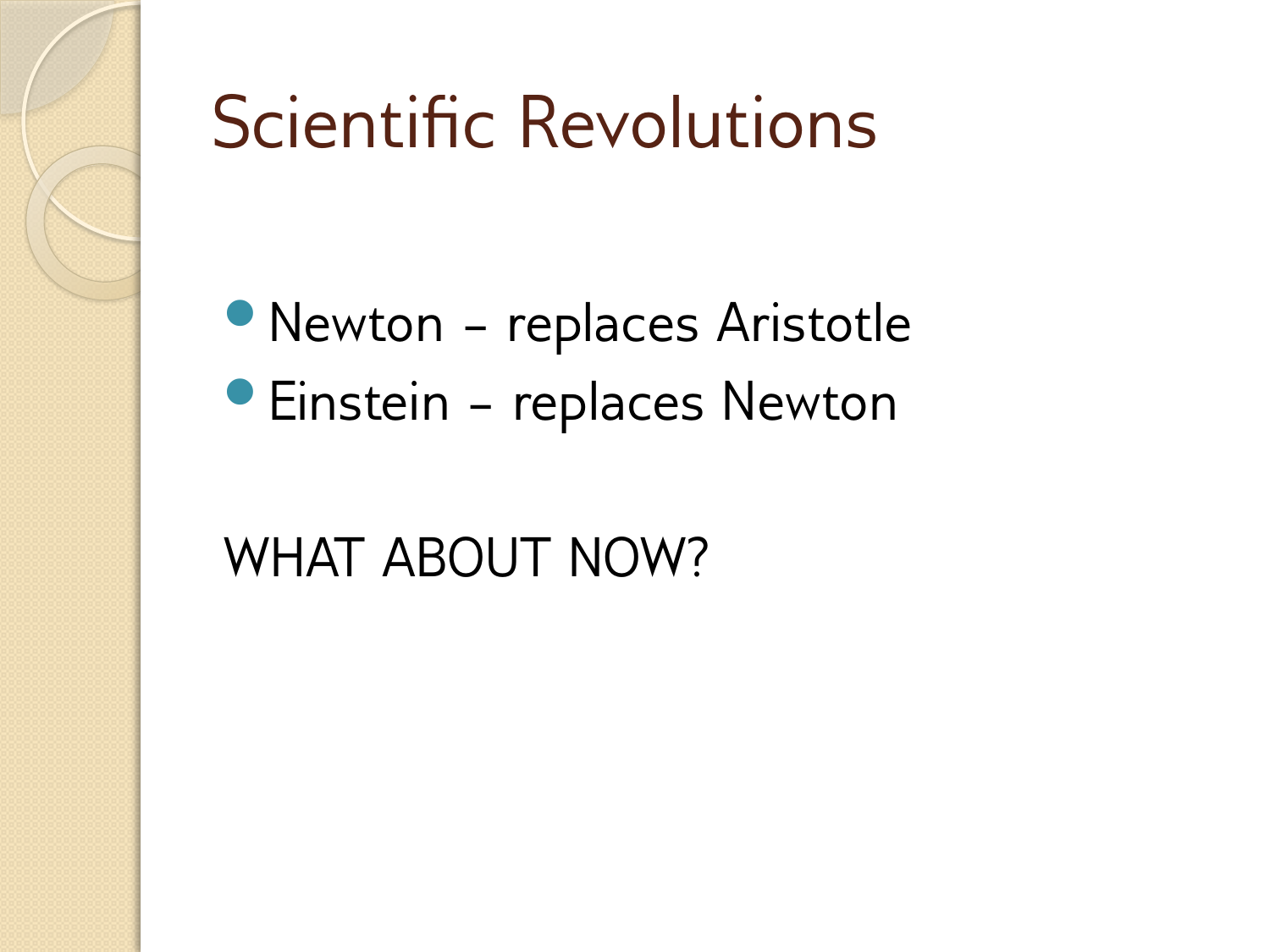

# Scientific Revolutions

Newton – replaces Aristotle
Einstein – replaces Newton

WHAT ABOUT NOW?